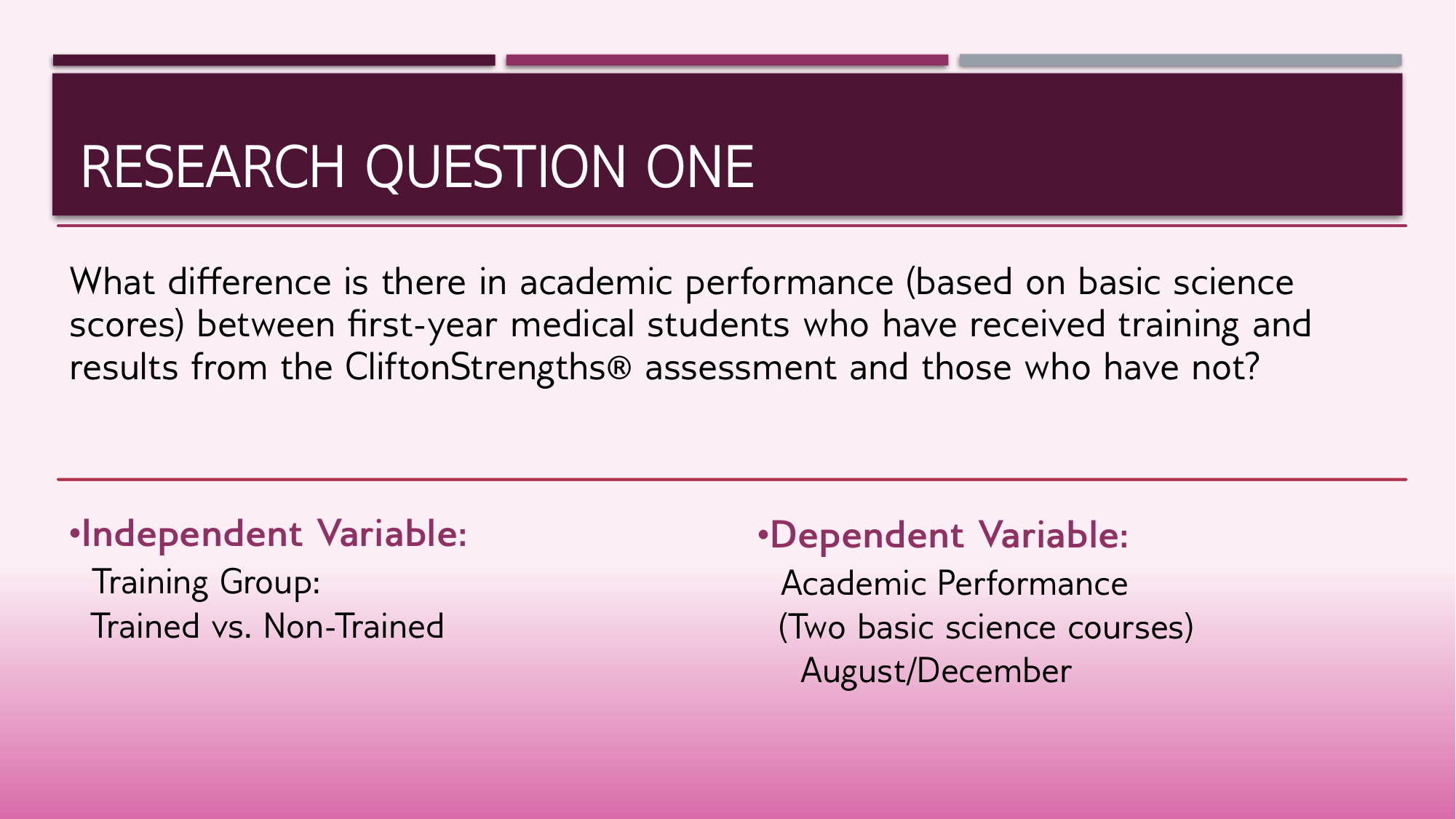

# Research Question one

What difference is there in academic performance (based on basic science scores) between first-year medical students who have received training and results from the CliftonStrengths® assessment and those who have not?

•Independent Variable:
  Training Group:
  Trained vs. Non-Trained
•Dependent Variable:
  Academic Performance
  (Two basic science courses)
    August/December